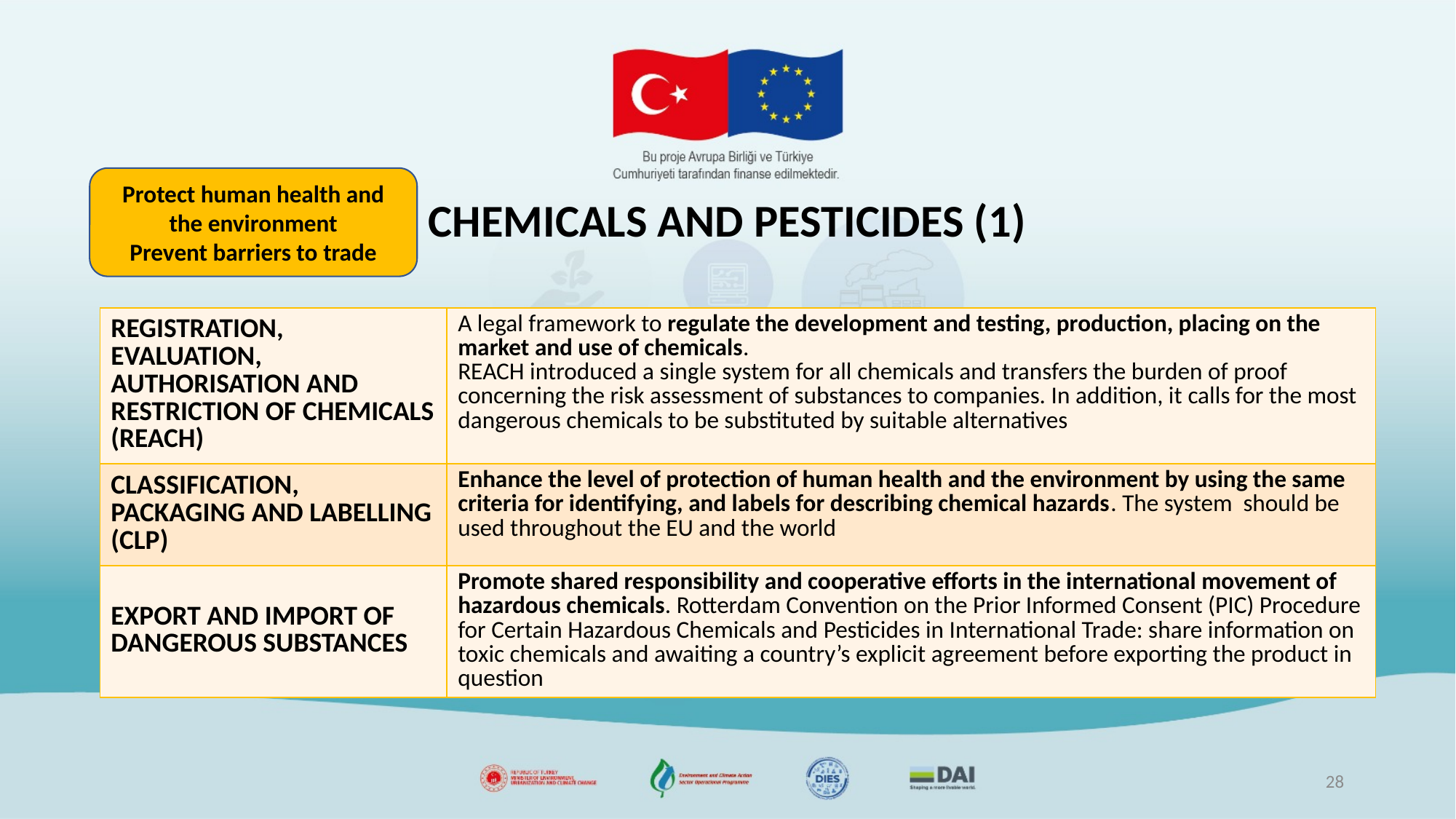

Protect human health and the environment
Prevent barriers to trade
# CHEMICALS AND PESTICIDES (1)
| REGISTRATION, EVALUATION, AUTHORISATION AND RESTRICTION OF CHEMICALS (REACH) | A legal framework to regulate the development and testing, production, placing on the market and use of chemicals. REACH introduced a single system for all chemicals and transfers the burden of proof concerning the risk assessment of substances to companies. In addition, it calls for the most dangerous chemicals to be substituted by suitable alternatives |
| --- | --- |
| CLASSIFICATION, PACKAGING AND LABELLING (CLP) | Enhance the level of protection of human health and the environment by using the same criteria for identifying, and labels for describing chemical hazards. The system should be used throughout the EU and the world |
| EXPORT AND IMPORT OF DANGEROUS SUBSTANCES | Promote shared responsibility and cooperative efforts in the international movement of hazardous chemicals. Rotterdam Convention on the Prior Informed Consent (PIC) Procedure for Certain Hazardous Chemicals and Pesticides in International Trade: share information on toxic chemicals and awaiting a country’s explicit agreement before exporting the product in question |
28